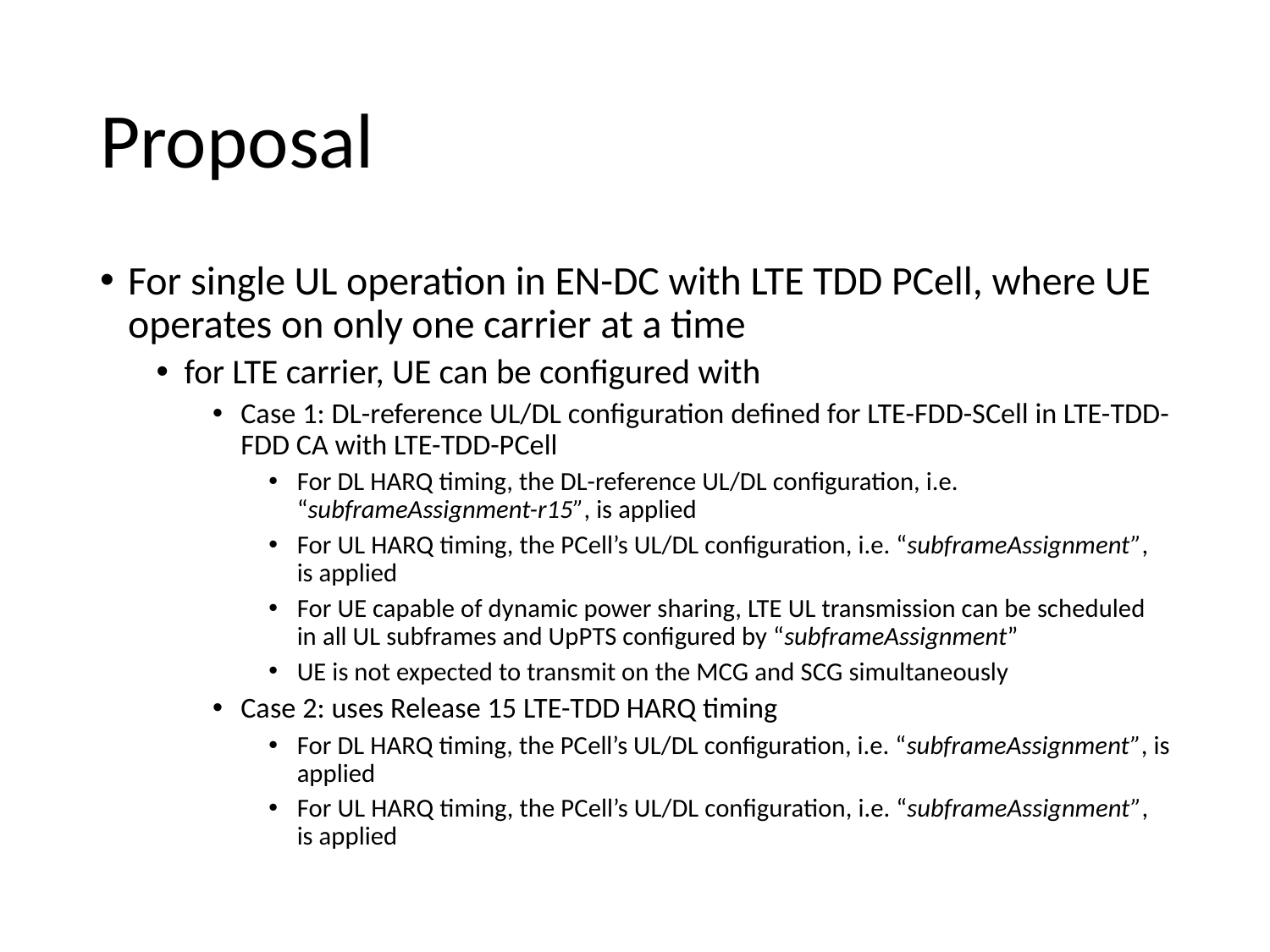

# Proposal
For single UL operation in EN-DC with LTE TDD PCell, where UE operates on only one carrier at a time
for LTE carrier, UE can be configured with
Case 1: DL-reference UL/DL configuration defined for LTE-FDD-SCell in LTE-TDD-FDD CA with LTE-TDD-PCell
For DL HARQ timing, the DL-reference UL/DL configuration, i.e. “subframeAssignment-r15”, is applied
For UL HARQ timing, the PCell’s UL/DL configuration, i.e. “subframeAssignment”, is applied
For UE capable of dynamic power sharing, LTE UL transmission can be scheduled in all UL subframes and UpPTS configured by “subframeAssignment”
UE is not expected to transmit on the MCG and SCG simultaneously
Case 2: uses Release 15 LTE-TDD HARQ timing
For DL HARQ timing, the PCell’s UL/DL configuration, i.e. “subframeAssignment”, is applied
For UL HARQ timing, the PCell’s UL/DL configuration, i.e. “subframeAssignment”, is applied